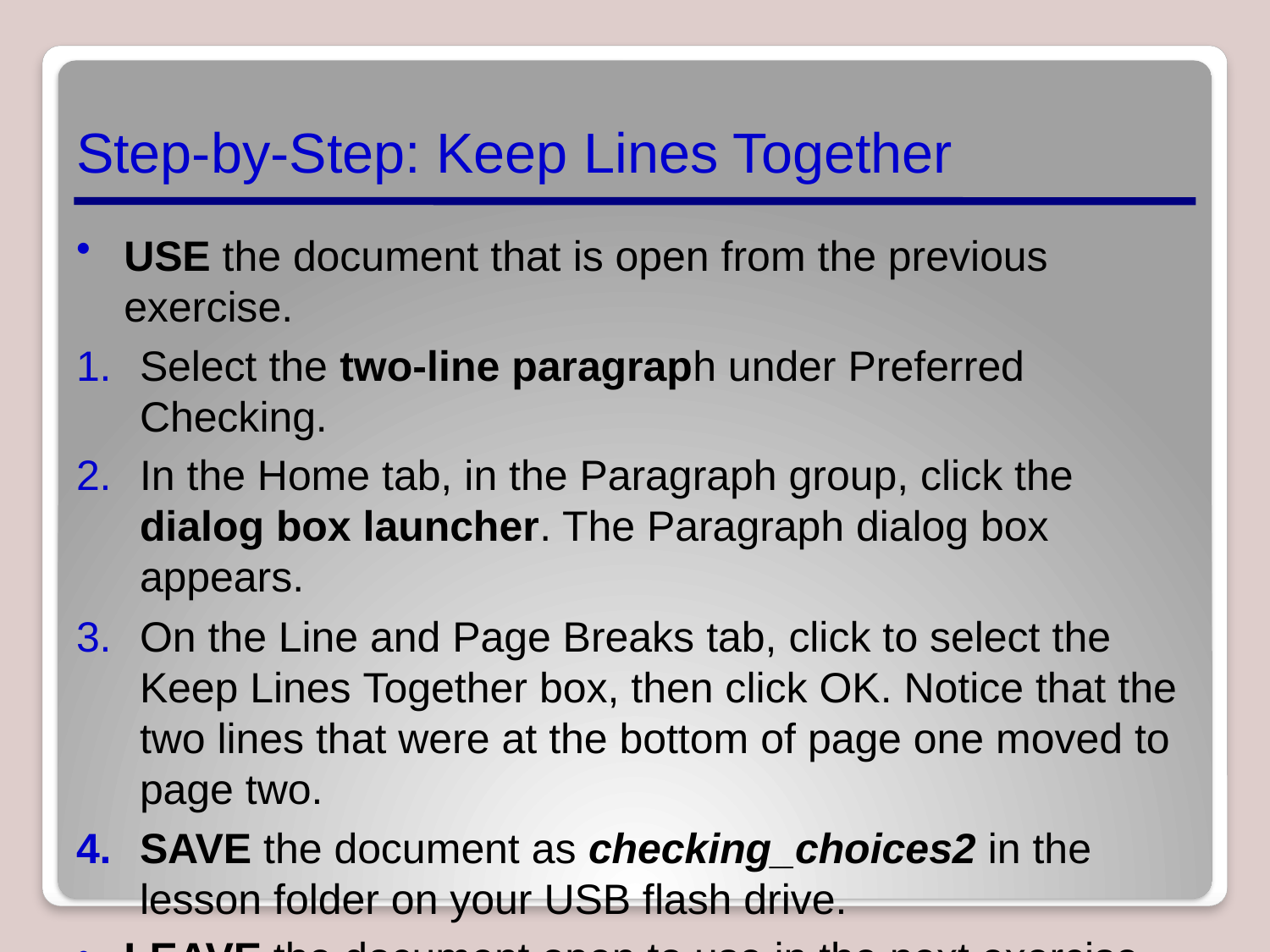

# Step-by-Step: Keep Lines Together
USE the document that is open from the previous exercise.
Select the two-line paragraph under Preferred Checking.
In the Home tab, in the Paragraph group, click the dialog box launcher. The Paragraph dialog box appears.
On the Line and Page Breaks tab, click to select the Keep Lines Together box, then click OK. Notice that the two lines that were at the bottom of page one moved to page two.
SAVE the document as checking_choices2 in the lesson folder on your USB flash drive.
LEAVE the document open to use in the next exercise.